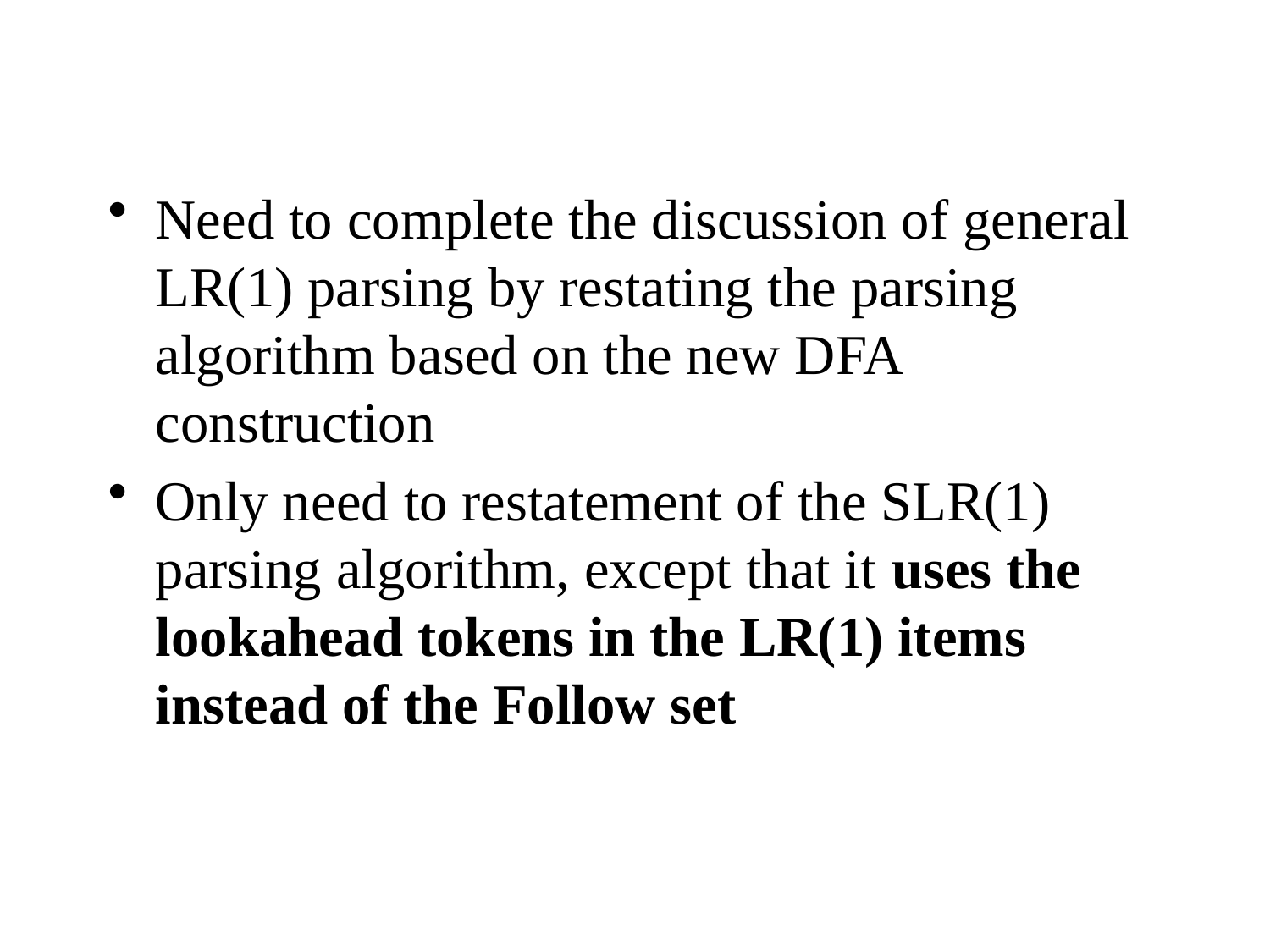

Need to complete the discussion of general LR(1) parsing by restating the parsing algorithm based on the new DFA construction
Only need to restatement of the SLR(1) parsing algorithm, except that it uses the lookahead tokens in the LR(1) items instead of the Follow set